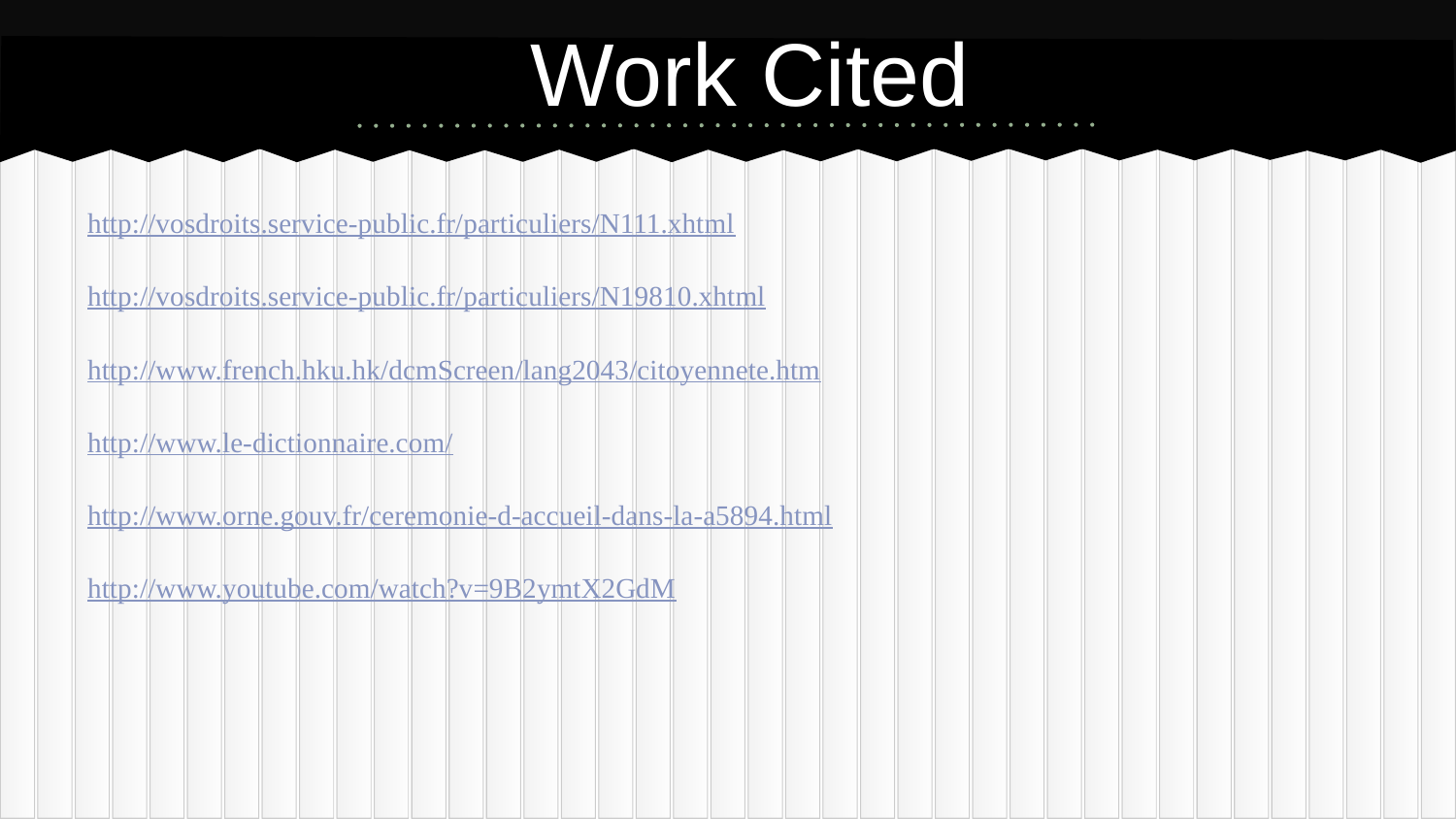

# Work Cited
http://vosdroits.service-public.fr/particuliers/N111.xhtml

http://vosdroits.service-public.fr/particuliers/N19810.xhtml

http://www.french.hku.hk/dcmScreen/lang2043/citoyennete.htm

http://www.le-dictionnaire.com/

http://www.orne.gouv.fr/ceremonie-d-accueil-dans-la-a5894.html

http://www.youtube.com/watch?v=9B2ymtX2GdM